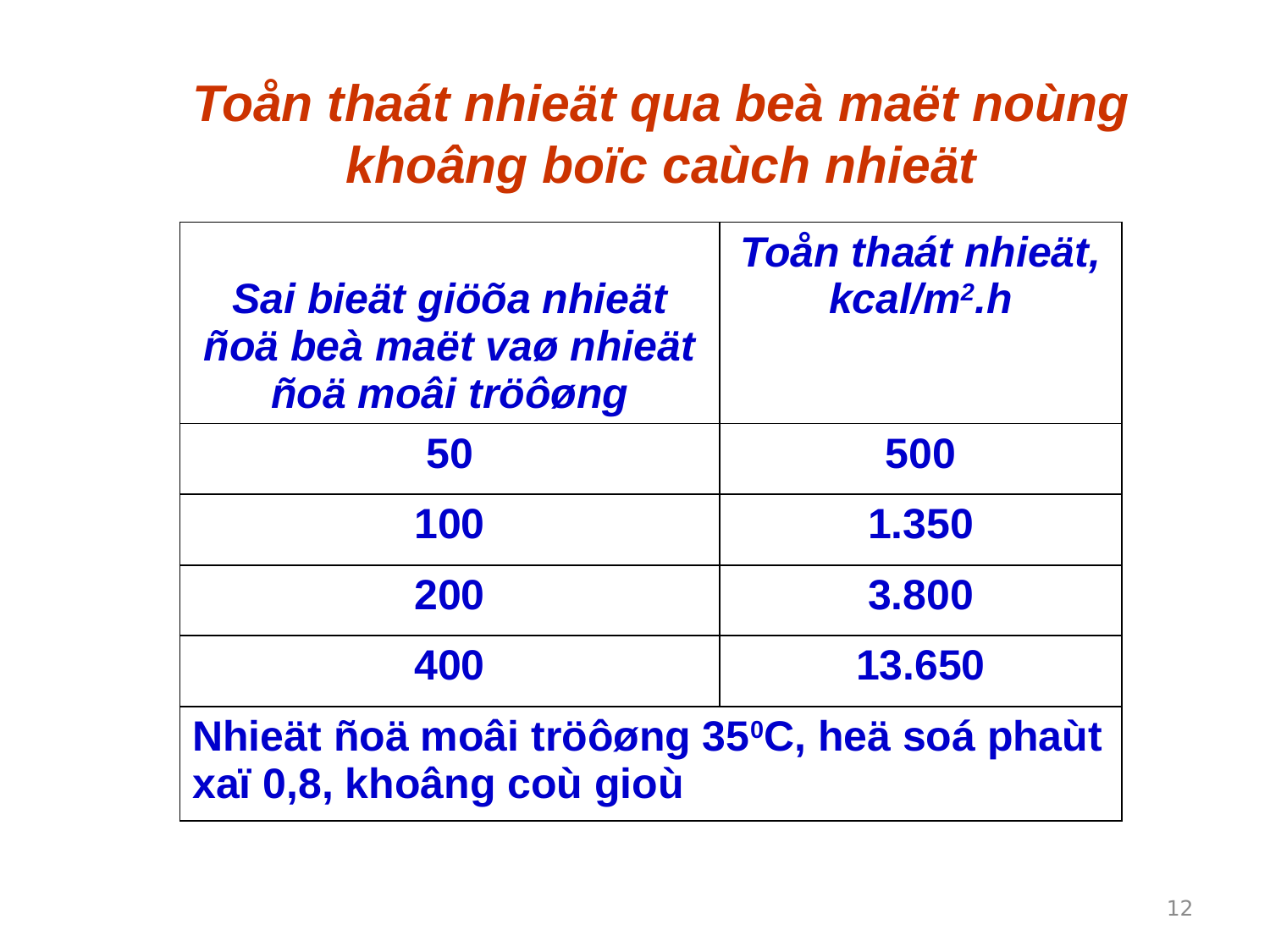

# Toån thaát nhieät qua beà maët noùng khoâng boïc caùch nhieät
| Sai bieät giöõa nhieät ñoä beà maët vaø nhieät ñoä moâi tröôøng | Toån thaát nhieät, kcal/m2.h |
| --- | --- |
| 50 | 500 |
| 100 | 1.350 |
| 200 | 3.800 |
| 400 | 13.650 |
| Nhieät ñoä moâi tröôøng 350C, heä soá phaùt xaï 0,8, khoâng coù gioù |  |
12